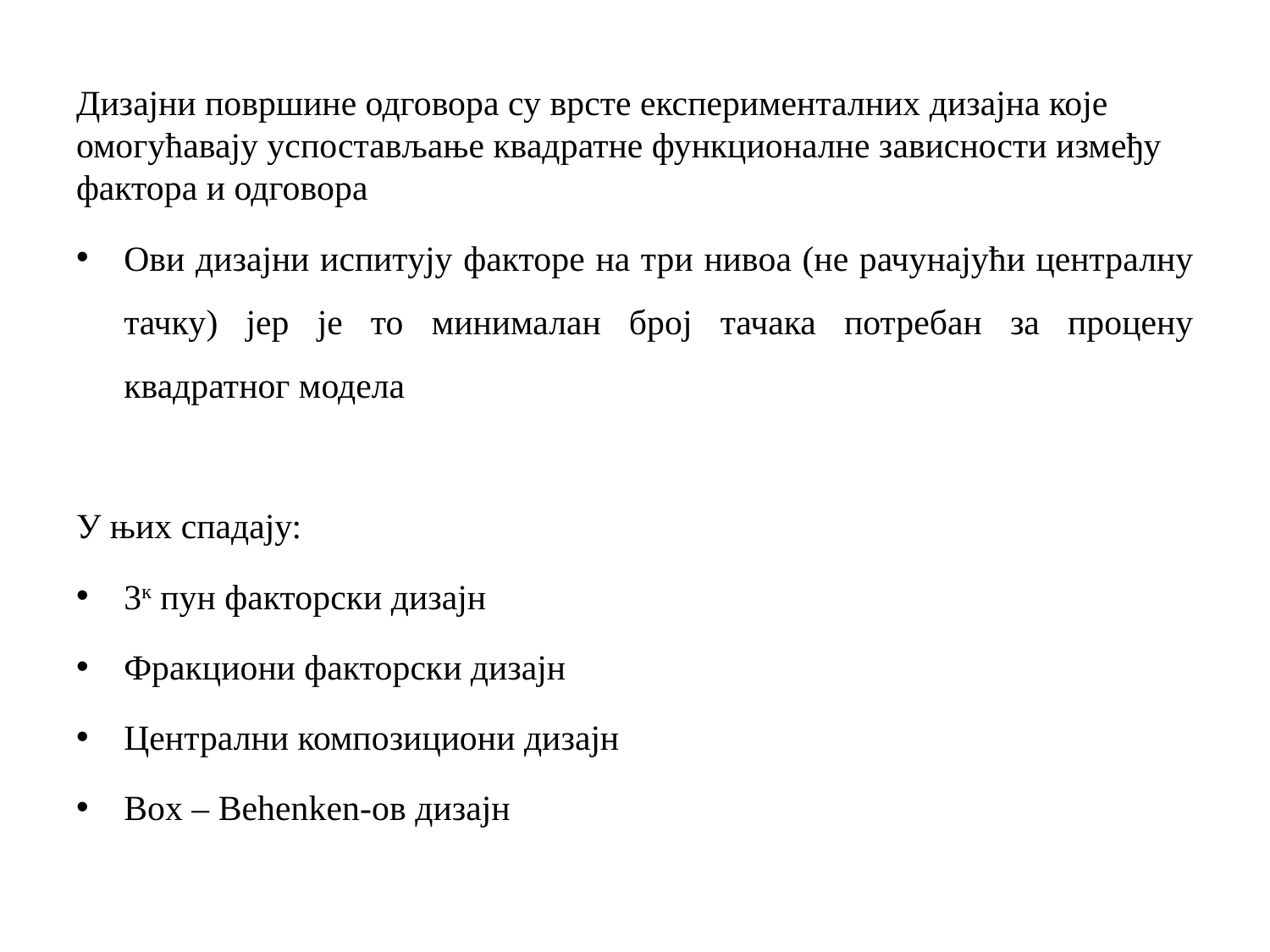

Дизајни површине одговора су врсте експерименталних дизајна које омогућавају успостављање квадратне функционалне зависности између фактора и одговора
Ови дизајни испитују факторе на три нивоа (не рачунајући централну тачку) јер је то минималан број тачака потребан за процену квадратног модела

У њих спадају:
3к пун факторски дизајн
Фракциони факторски дизајн
Централни композициони дизајн
Box – Behenken-ов дизајн